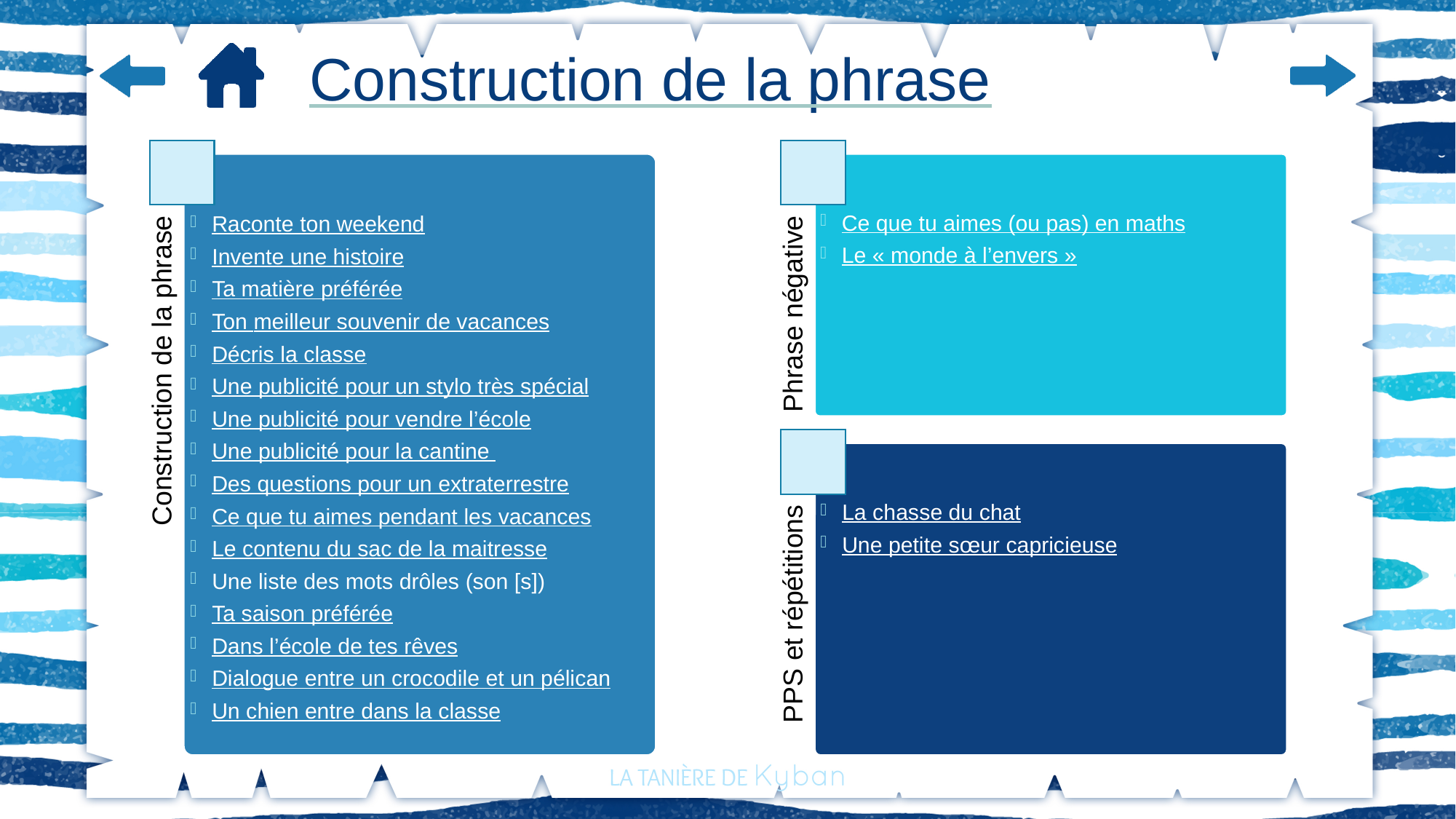

# Construction de la phrase

Raconte ton weekend
Invente une histoire
Ta matière préférée
Ton meilleur souvenir de vacances
Décris la classe
Une publicité pour un stylo très spécial
Une publicité pour vendre l’école
Une publicité pour la cantine
Des questions pour un extraterrestre
Ce que tu aimes pendant les vacances
Le contenu du sac de la maitresse
Une liste des mots drôles (son [s])
Ta saison préférée
Dans l’école de tes rêves
Dialogue entre un crocodile et un pélican
Un chien entre dans la classe
Construction de la phrase

Ce que tu aimes (ou pas) en maths
Le « monde à l’envers »
Phrase négative

La chasse du chat
Une petite sœur capricieuse

PPS et répétitions